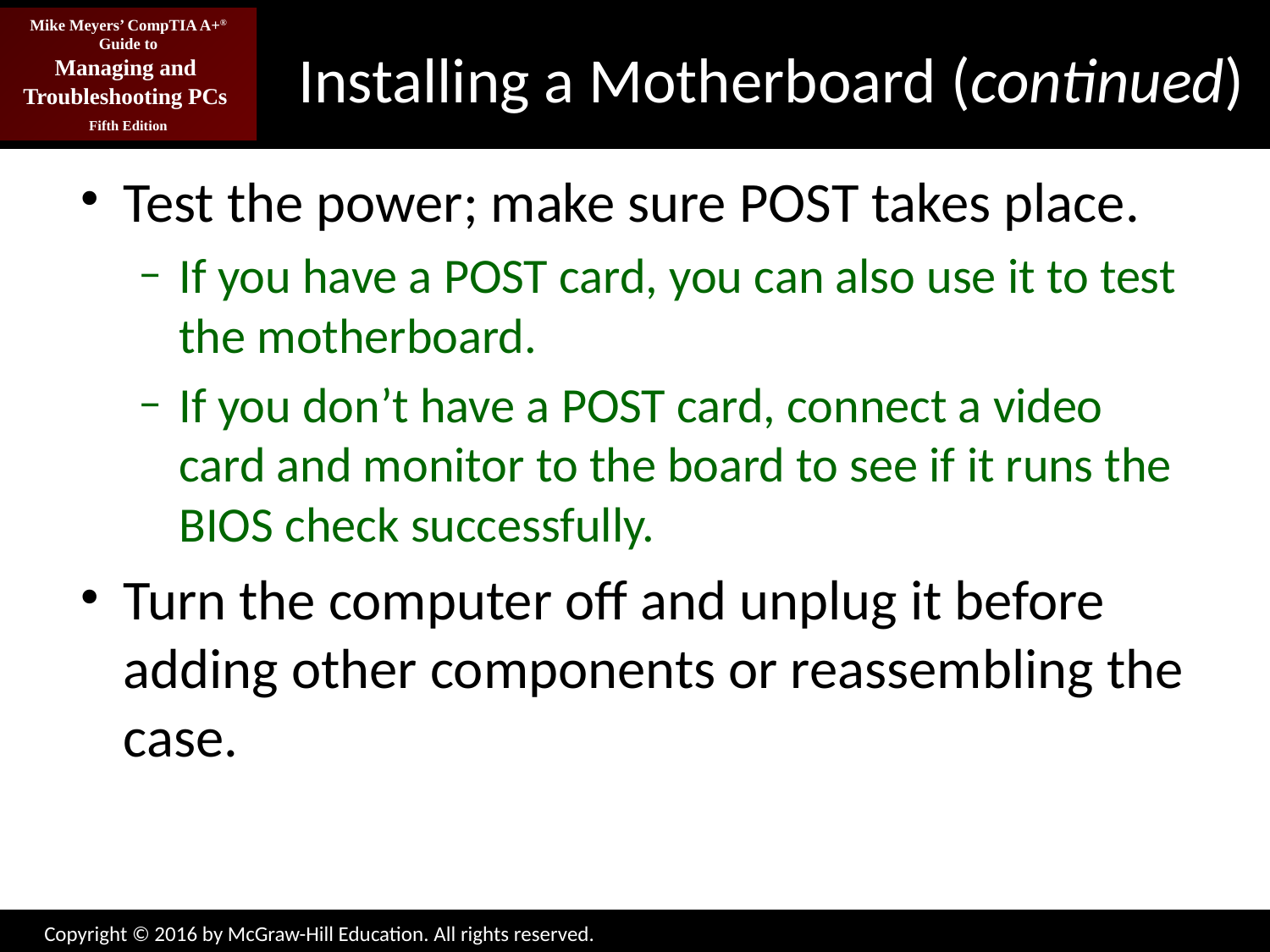

# Installing a Motherboard (continued)
Test the power; make sure POST takes place.
If you have a POST card, you can also use it to test the motherboard.
If you don’t have a POST card, connect a video card and monitor to the board to see if it runs the BIOS check successfully.
Turn the computer off and unplug it before adding other components or reassembling the case.